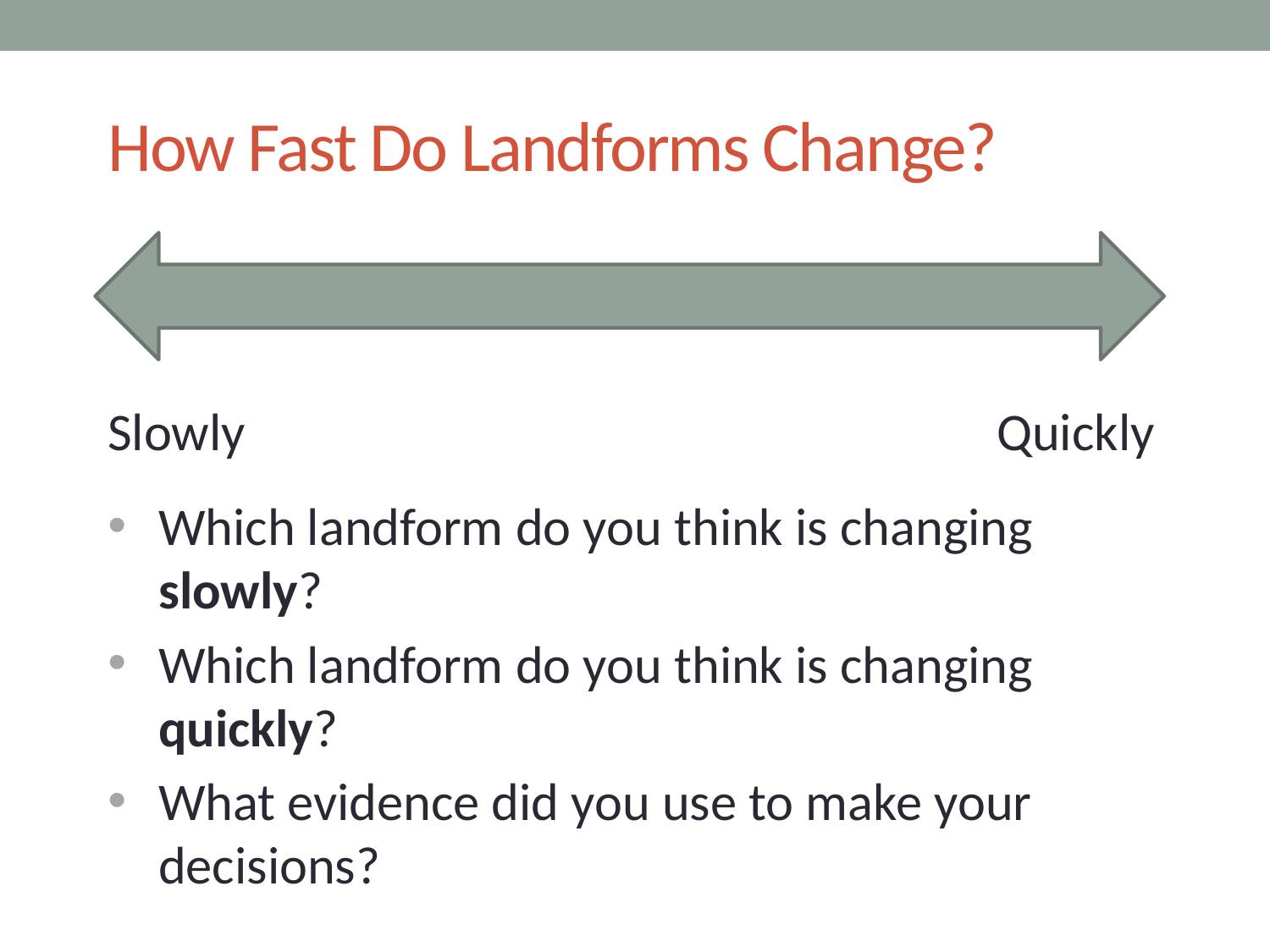

# How Fast Do Landforms Change?

Slowly
Quickly
Which landform do you think is changing slowly?
Which landform do you think is changing quickly?
What evidence did you use to make your decisions?